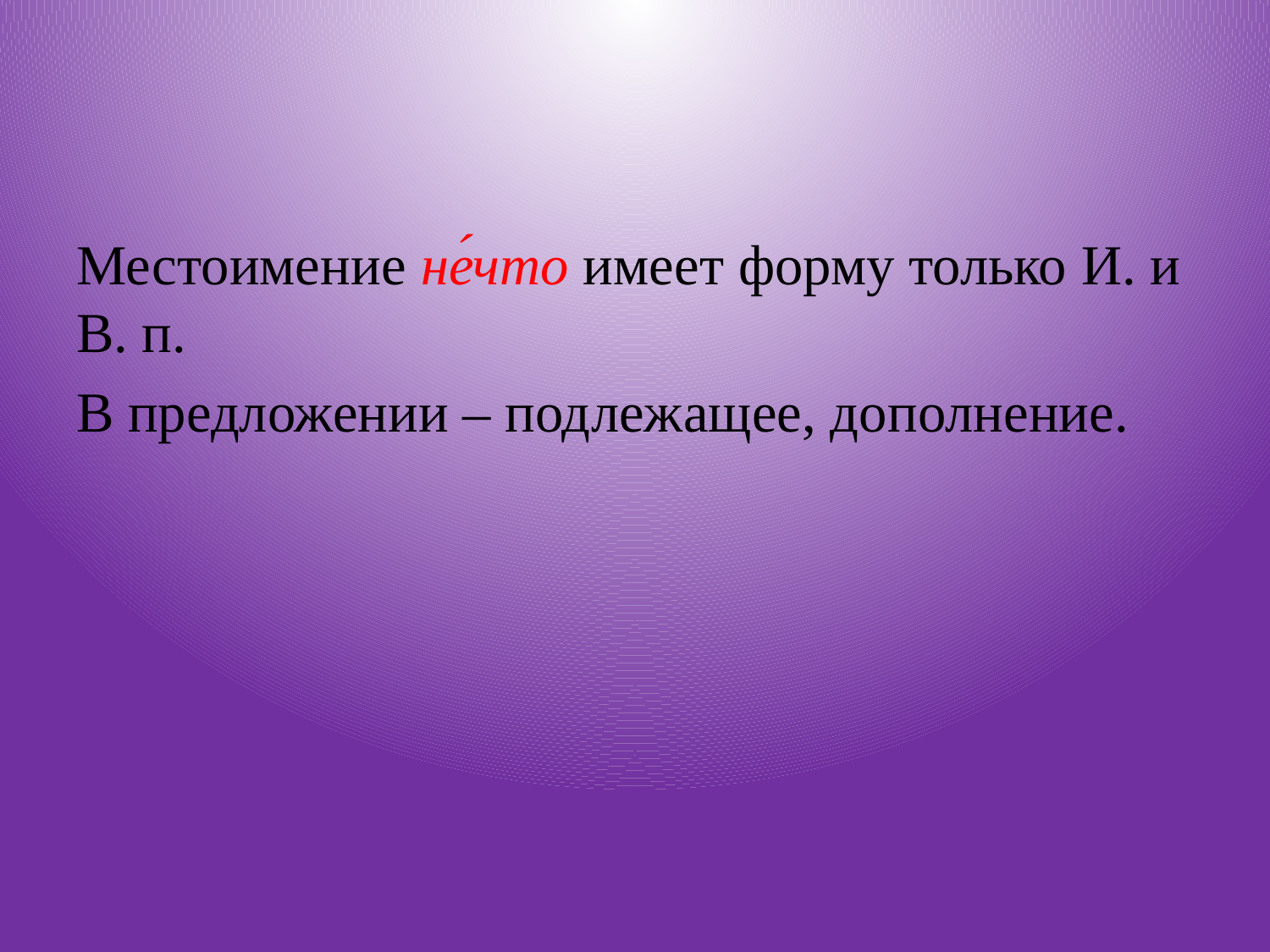

#
Местоимение не́что имеет форму только И. и В. п.
В предложении – подлежащее, дополнение.